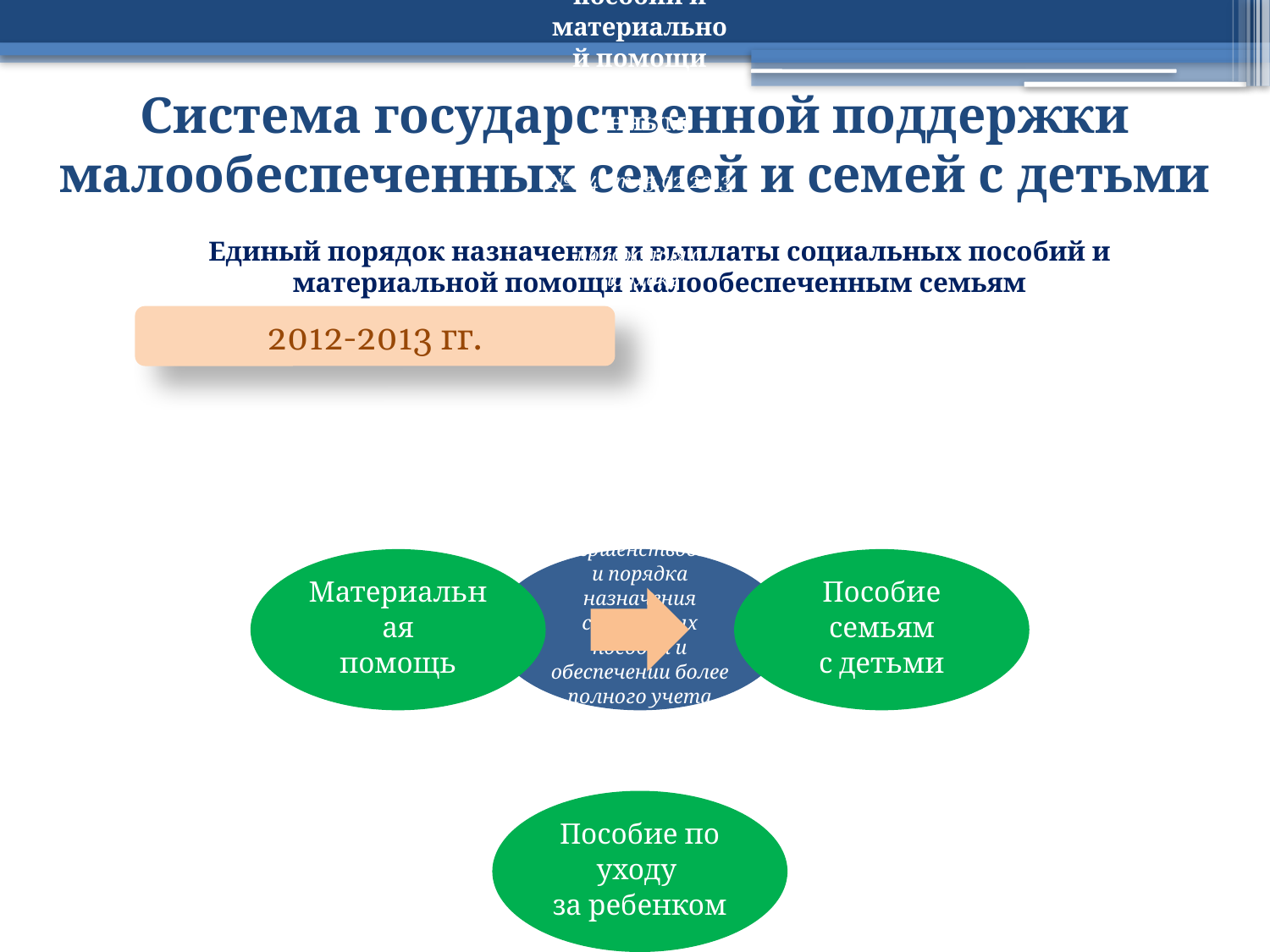

# Система государственной поддержки малообеспеченных семей и семей с детьми
Единый порядок назначения и выплаты социальных пособий и материальной помощи малообеспеченным семьям
2012-2013 гг.